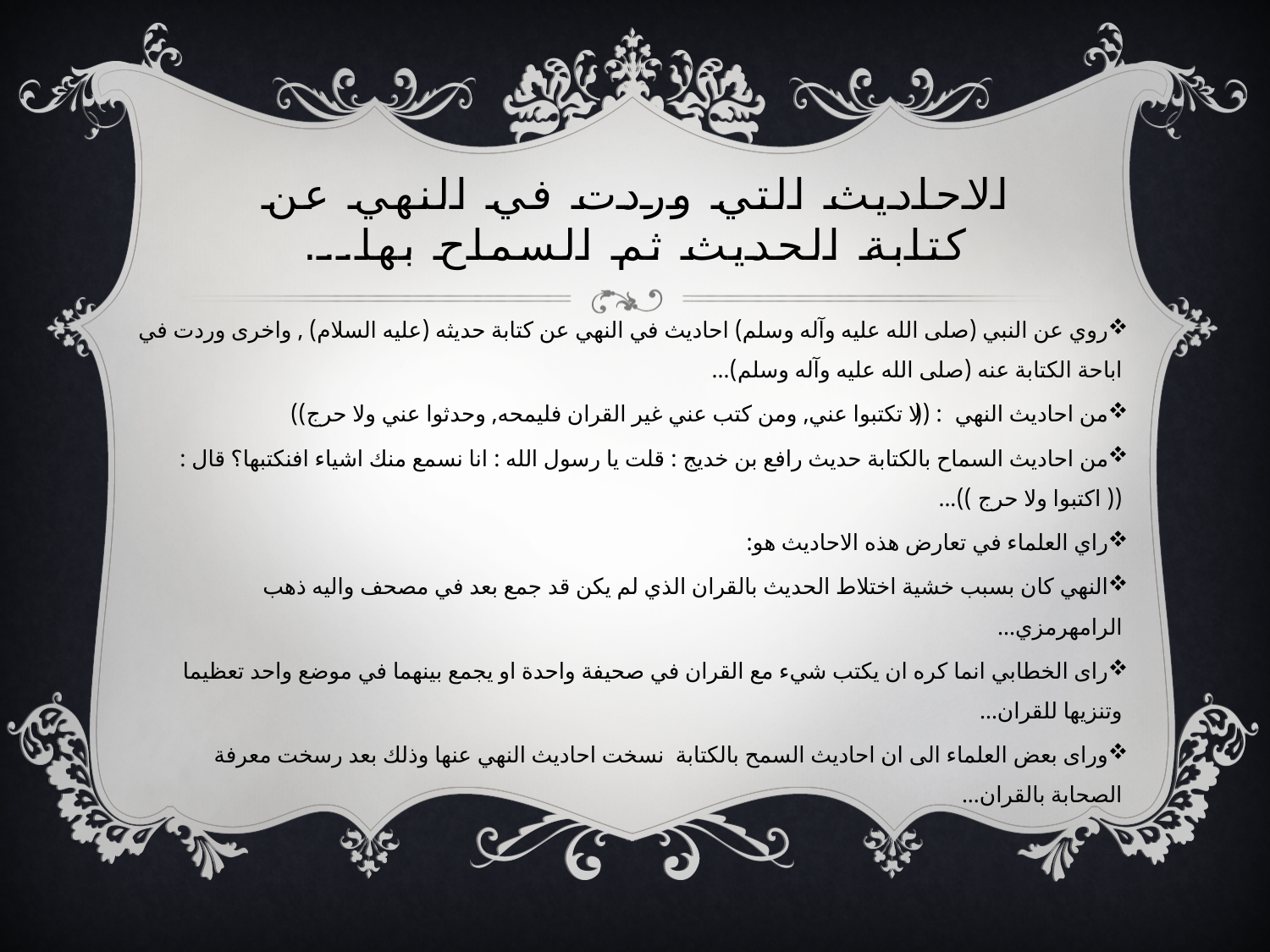

# الاحاديث التي وردت في النهي عن كتابة الحديث ثم السماح بها...
روي عن النبي (صلى الله عليه وآله وسلم) احاديث في النهي عن كتابة حديثه (عليه السلام) , واخرى وردت في اباحة الكتابة عنه (صلى الله عليه وآله وسلم)...
من احاديث النهي: (( لا تكتبوا عني, ومن كتب عني غير القران فليمحه, وحدثوا عني ولا حرج))
من احاديث السماح بالكتابة حديث رافع بن خديج : قلت يا رسول الله : انا نسمع منك اشياء افنكتبها؟ قال : (( اكتبوا ولا حرج ))...
راي العلماء في تعارض هذه الاحاديث هو:
النهي كان بسبب خشية اختلاط الحديث بالقران الذي لم يكن قد جمع بعد في مصحف واليه ذهب الرامهرمزي...
راى الخطابي انما كره ان يكتب شيء مع القران في صحيفة واحدة او يجمع بينهما في موضع واحد تعظيما وتنزيها للقران...
وراى بعض العلماء الى ان احاديث السمح بالكتابة  نسخت احاديث النهي عنها وذلك بعد رسخت معرفة الصحابة بالقران...